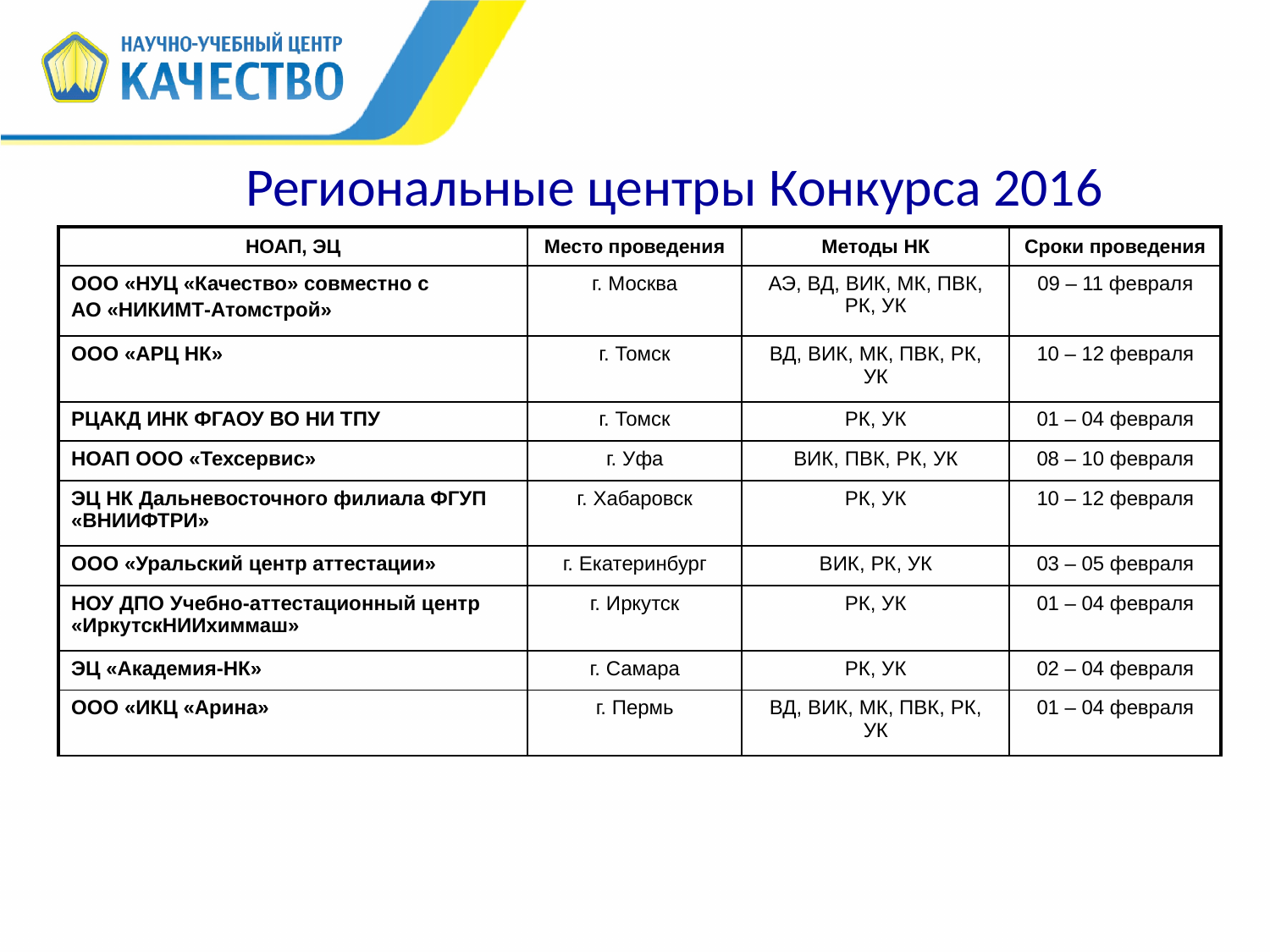

# Региональные центры Конкурса 2016
| НОАП, ЭЦ | Место проведения | Методы НК | Сроки проведения |
| --- | --- | --- | --- |
| ООО «НУЦ «Качество» совместно с АО «НИКИМТ-Атомстрой» | г. Москва | АЭ, ВД, ВИК, МК, ПВК, РК, УК | 09 – 11 февраля |
| ООО «АРЦ НК» | г. Томск | ВД, ВИК, МК, ПВК, РК, УК | 10 – 12 февраля |
| РЦАКД ИНК ФГАОУ ВО НИ ТПУ | г. Томск | РК, УК | 01 – 04 февраля |
| НОАП ООО «Техсервис» | г. Уфа | ВИК, ПВК, РК, УК | 08 – 10 февраля |
| ЭЦ НК Дальневосточного филиала ФГУП «ВНИИФТРИ» | г. Хабаровск | РК, УК | 10 – 12 февраля |
| ООО «Уральский центр аттестации» | г. Екатеринбург | ВИК, РК, УК | 03 – 05 февраля |
| НОУ ДПО Учебно-аттестационный центр «ИркутскНИИхиммаш» | г. Иркутск | РК, УК | 01 – 04 февраля |
| ЭЦ «Академия-НК» | г. Самара | РК, УК | 02 – 04 февраля |
| ООО «ИКЦ «Арина» | г. Пермь | ВД, ВИК, МК, ПВК, РК, УК | 01 – 04 февраля |